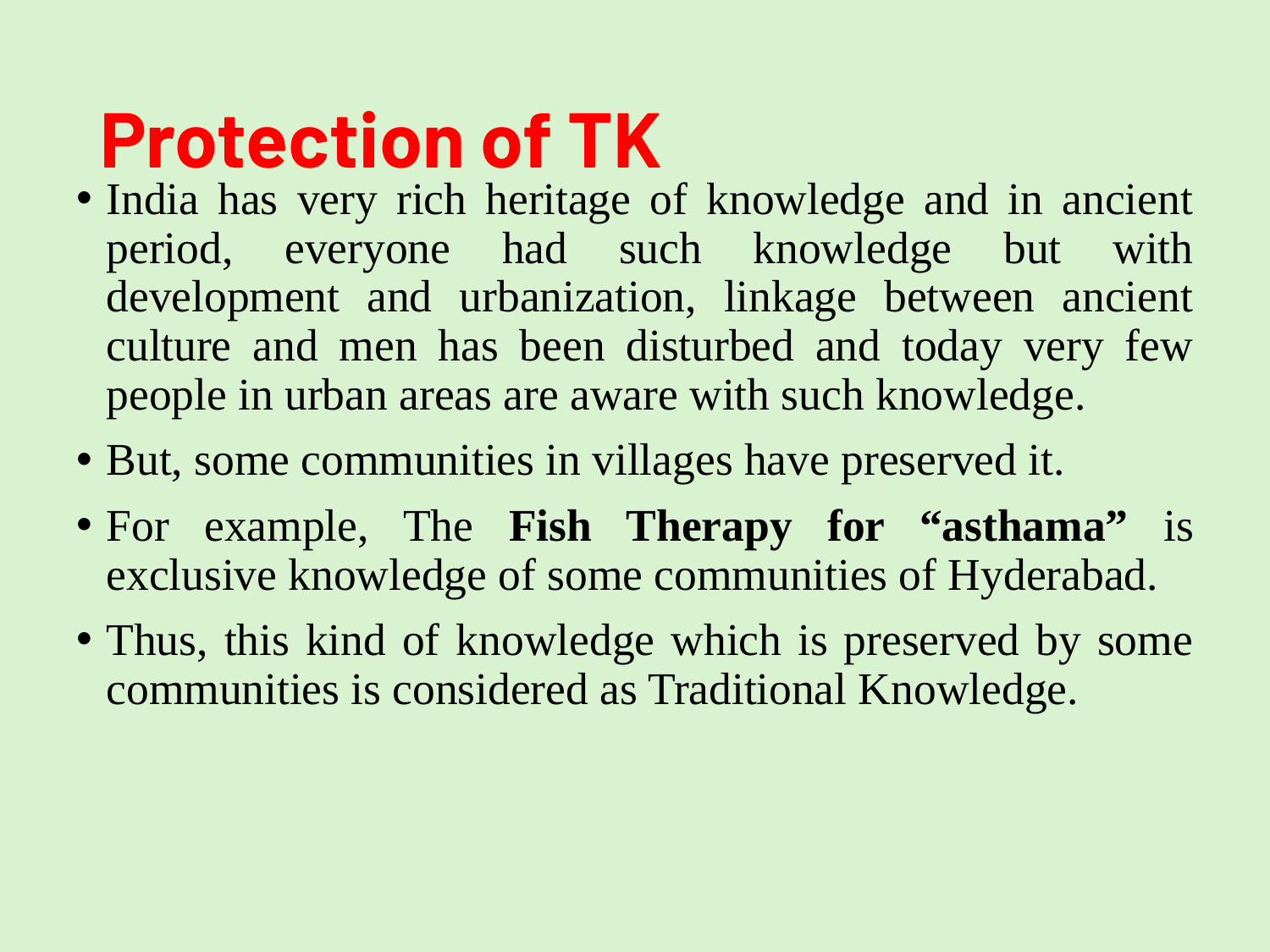

# Protection of TK
India has very rich heritage of knowledge and in ancient period, everyone had such knowledge but with development and urbanization, linkage between ancient culture and men has been disturbed and today very few people in urban areas are aware with such knowledge.
But, some communities in villages have preserved it.
For example, The Fish Therapy for “asthama” is exclusive knowledge of some communities of Hyderabad.
Thus, this kind of knowledge which is preserved by some communities is considered as Traditional Knowledge.